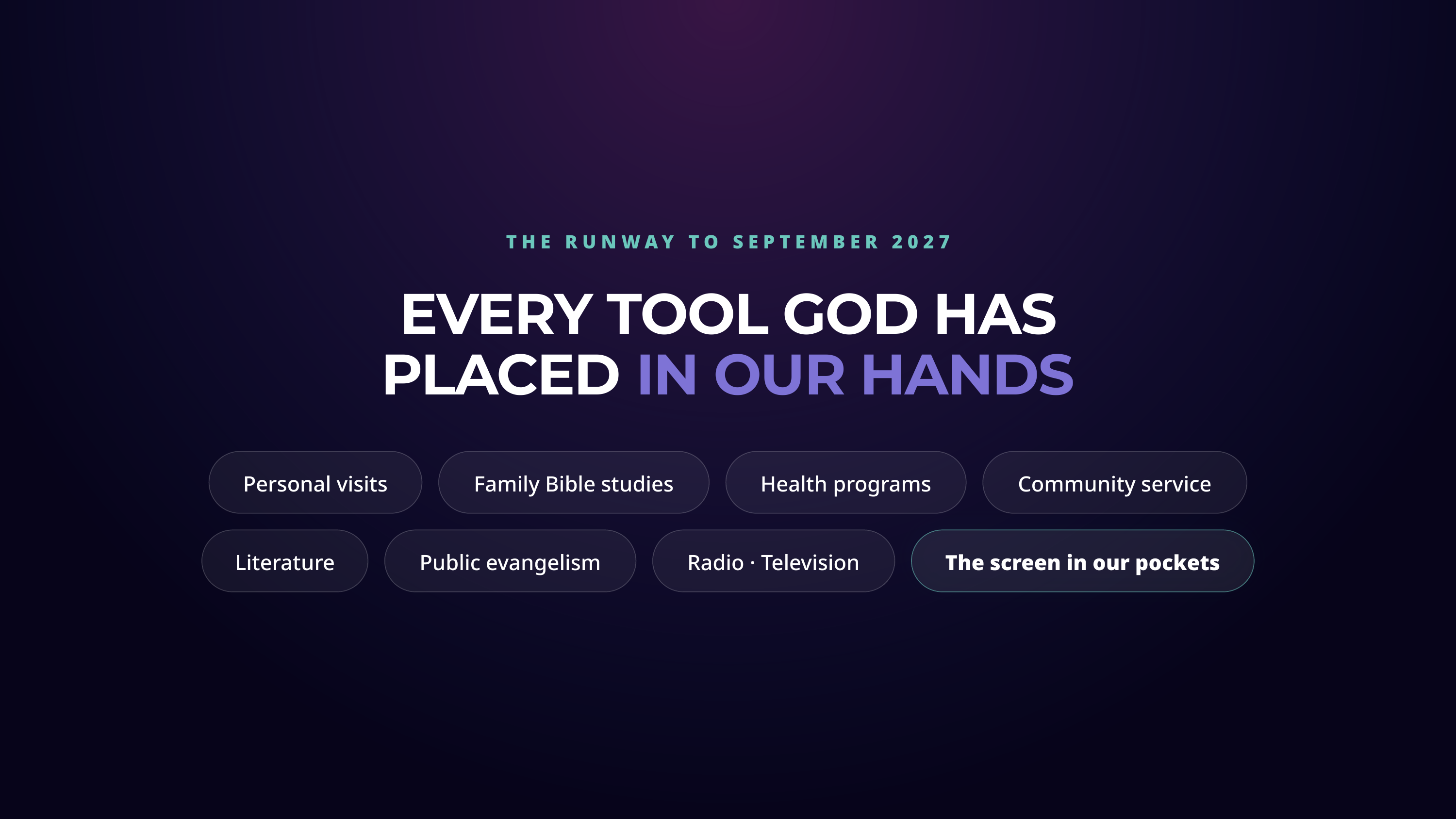

THE RUNWAY TO SEPTEMBER 2027
EVERY TOOL GOD HAS PLACED IN OUR HANDS

Personal visits
Family Bible studies
Health programs
Community service

Literature
Public evangelism
Radio · Television
The screen in our pockets